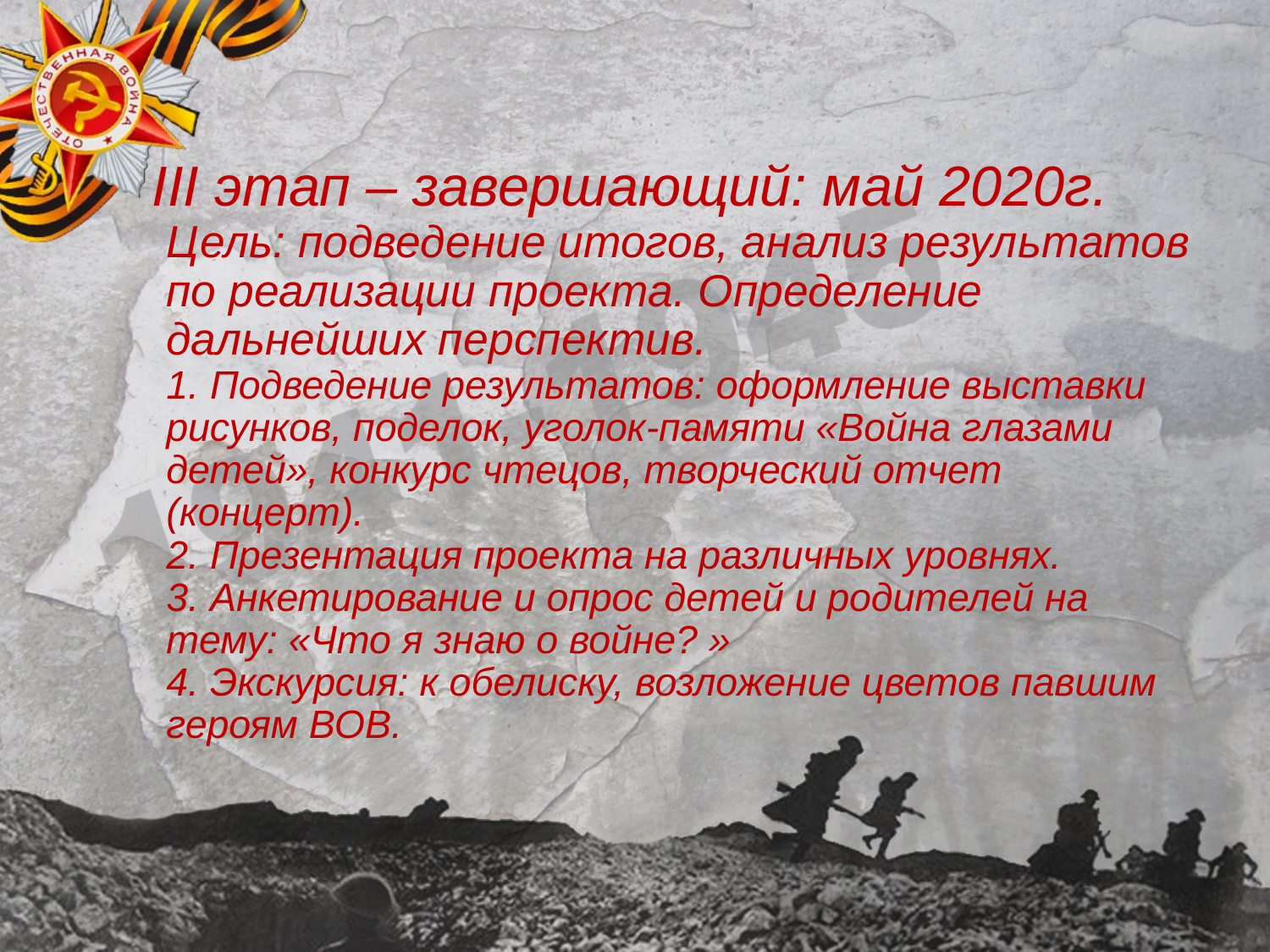

III этап – завершающий: май 2020г.
Цель: подведение итогов, анализ результатов по реализации проекта. Определение дальнейших перспектив.
1. Подведение результатов: оформление выставки рисунков, поделок, уголок-памяти «Война глазами детей», конкурс чтецов, творческий отчет (концерт).
2. Презентация проекта на различных уровнях.
3. Анкетирование и опрос детей и родителей на тему: «Что я знаю о войне? »
4. Экскурсия: к обелиску, возложение цветов павшим героям ВОВ.